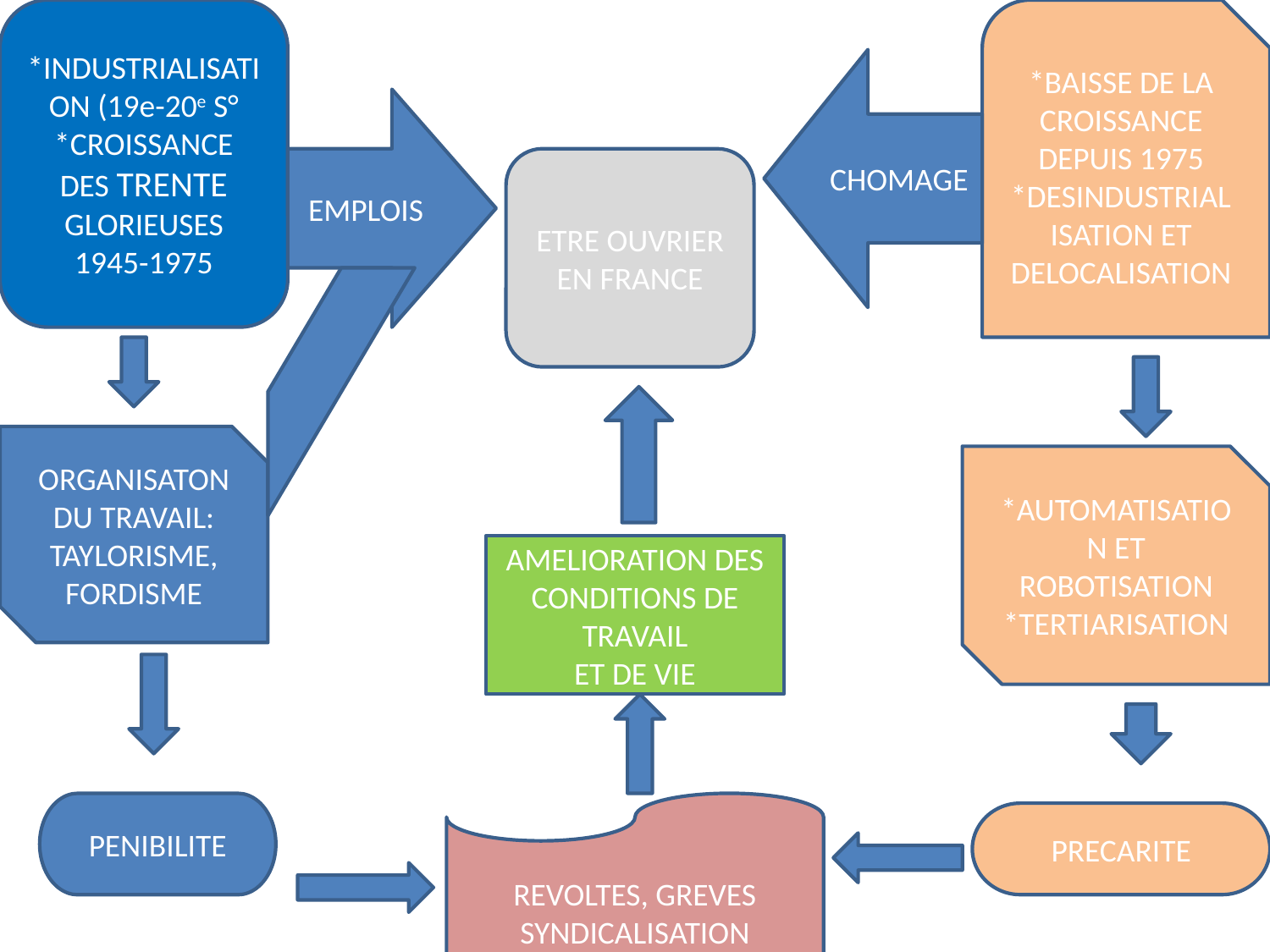

*INDUSTRIALISATION (19e-20e S°
*CROISSANCE DES TRENTE GLORIEUSES 1945-1975
*BAISSE DE LA CROISSANCE DEPUIS 1975
*DESINDUSTRIALISATION ET DELOCALISATION
CHOMAGE
EMPLOIS
ETRE OUVRIER EN FRANCE

ORGANISATON DU TRAVAIL: TAYLORISME, FORDISME
*AUTOMATISATION ET ROBOTISATION
*TERTIARISATION
AMELIORATION DES CONDITIONS DE TRAVAIL
ET DE VIE

PENIBILITE
REVOLTES, GREVES
SYNDICALISATION
PRECARITE